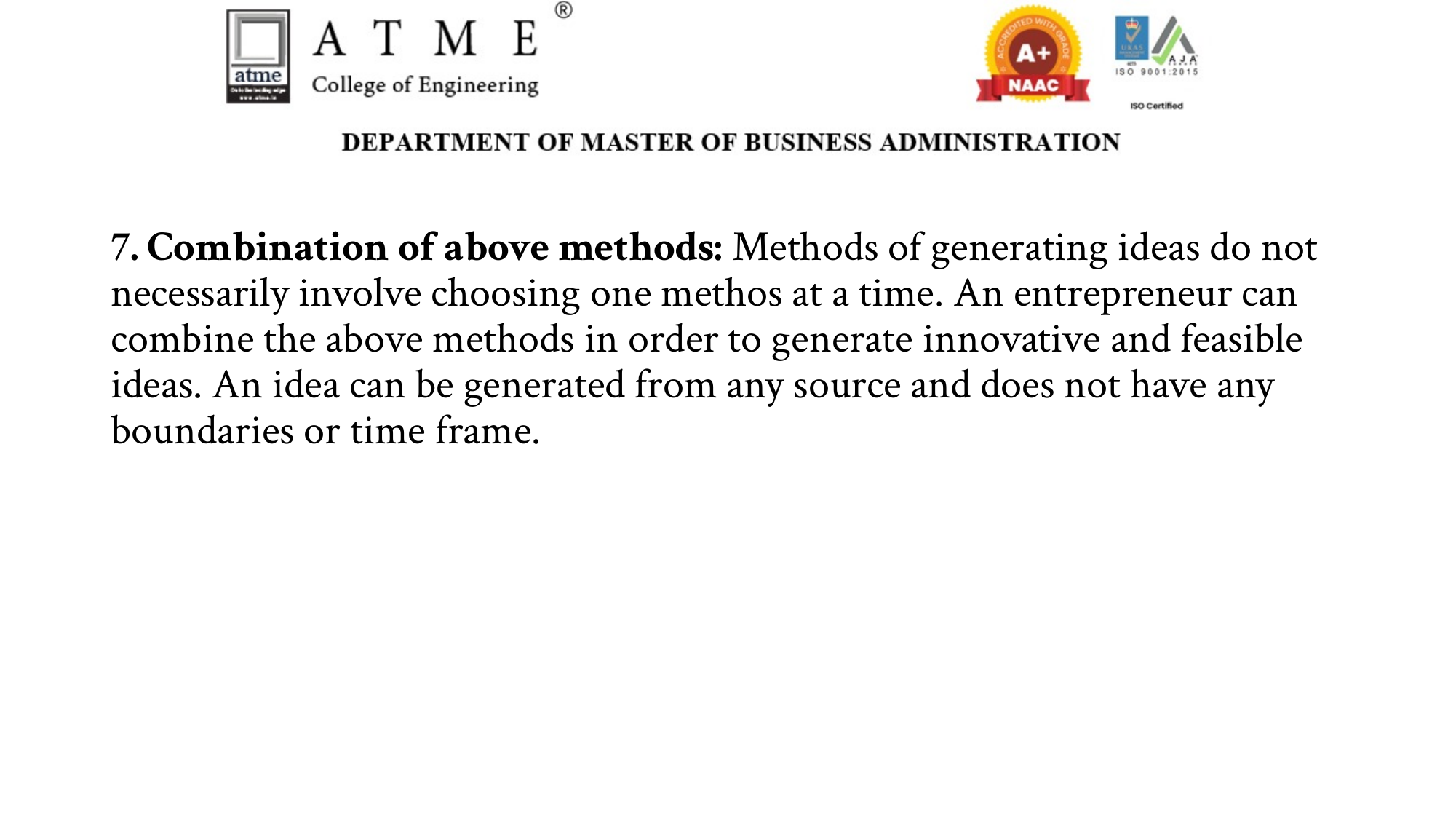

7. Combination of above methods: Methods of generating ideas do not necessarily involve choosing one methos at a time. An entrepreneur can combine the above methods in order to generate innovative and feasible ideas. An idea can be generated from any source and does not have any boundaries or time frame.